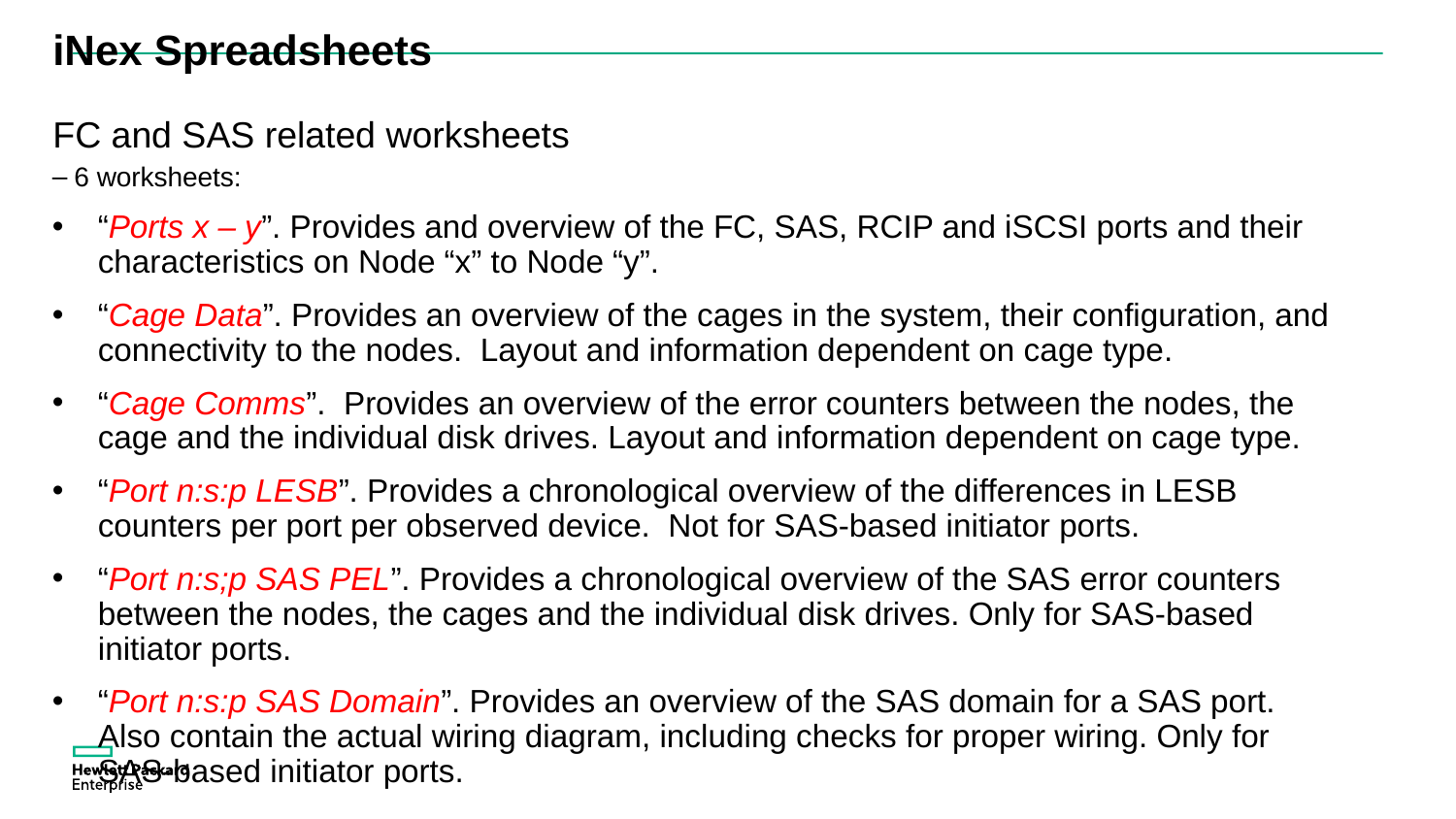

# iNex Spreadsheets
FC and SAS related worksheets
6 worksheets:
“Ports x – y”. Provides and overview of the FC, SAS, RCIP and iSCSI ports and their characteristics on Node “x” to Node “y”.
“Cage Data”. Provides an overview of the cages in the system, their configuration, and connectivity to the nodes.  Layout and information dependent on cage type.
“Cage Comms”.  Provides an overview of the error counters between the nodes, the cage and the individual disk drives. Layout and information dependent on cage type.
“Port n:s:p LESB”. Provides a chronological overview of the differences in LESB counters per port per observed device.  Not for SAS-based initiator ports.
“Port n:s;p SAS PEL”. Provides a chronological overview of the SAS error counters between the nodes, the cages and the individual disk drives. Only for SAS-based initiator ports.
“Port n:s:p SAS Domain”. Provides an overview of the SAS domain for a SAS port. Also contain the actual wiring diagram, including checks for proper wiring. Only for SAS-based initiator ports.